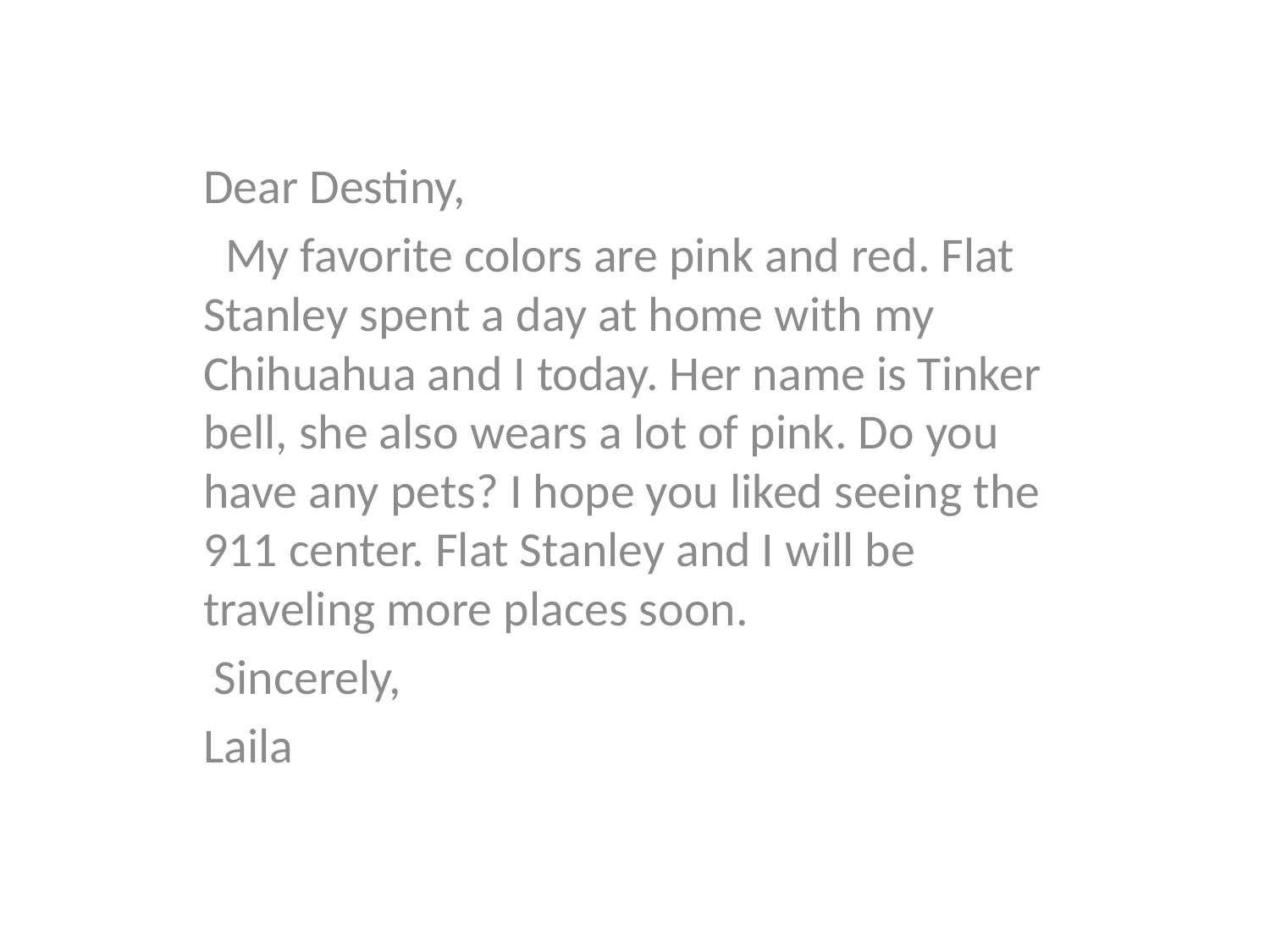

Dear Destiny,
  My favorite colors are pink and red. Flat Stanley spent a day at home with my Chihuahua and I today. Her name is Tinker bell, she also wears a lot of pink. Do you have any pets? I hope you liked seeing the 911 center. Flat Stanley and I will be traveling more places soon.
 Sincerely,
Laila